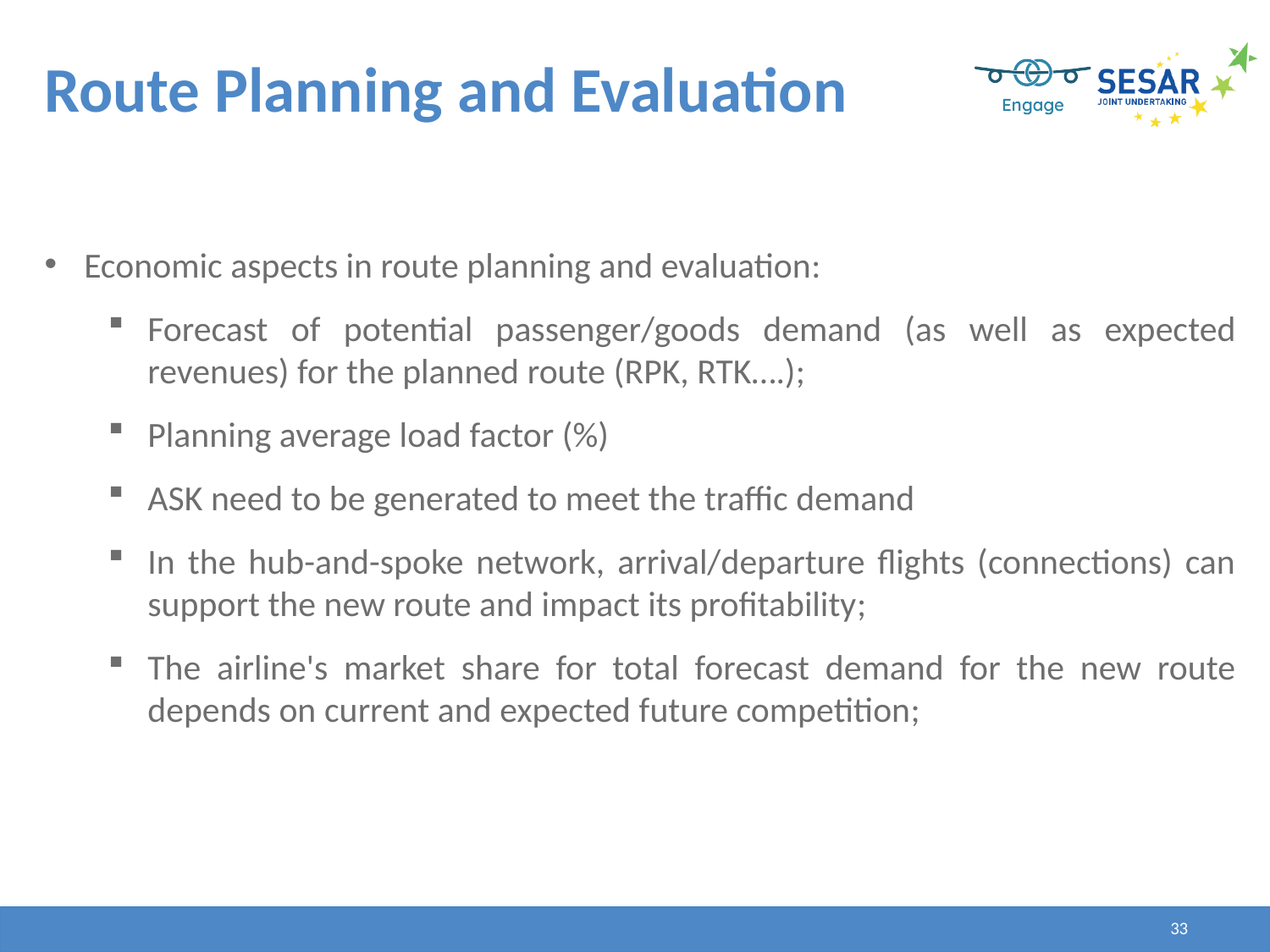

# Route Planning and Evaluation
Economic aspects in route planning and evaluation:
Forecast of potential passenger/goods demand (as well as expected revenues) for the planned route (RPK, RTK….);
Planning average load factor (%)
ASK need to be generated to meet the traffic demand
In the hub-and-spoke network, arrival/departure flights (connections) can support the new route and impact its profitability;
The airline's market share for total forecast demand for the new route depends on current and expected future competition;
33